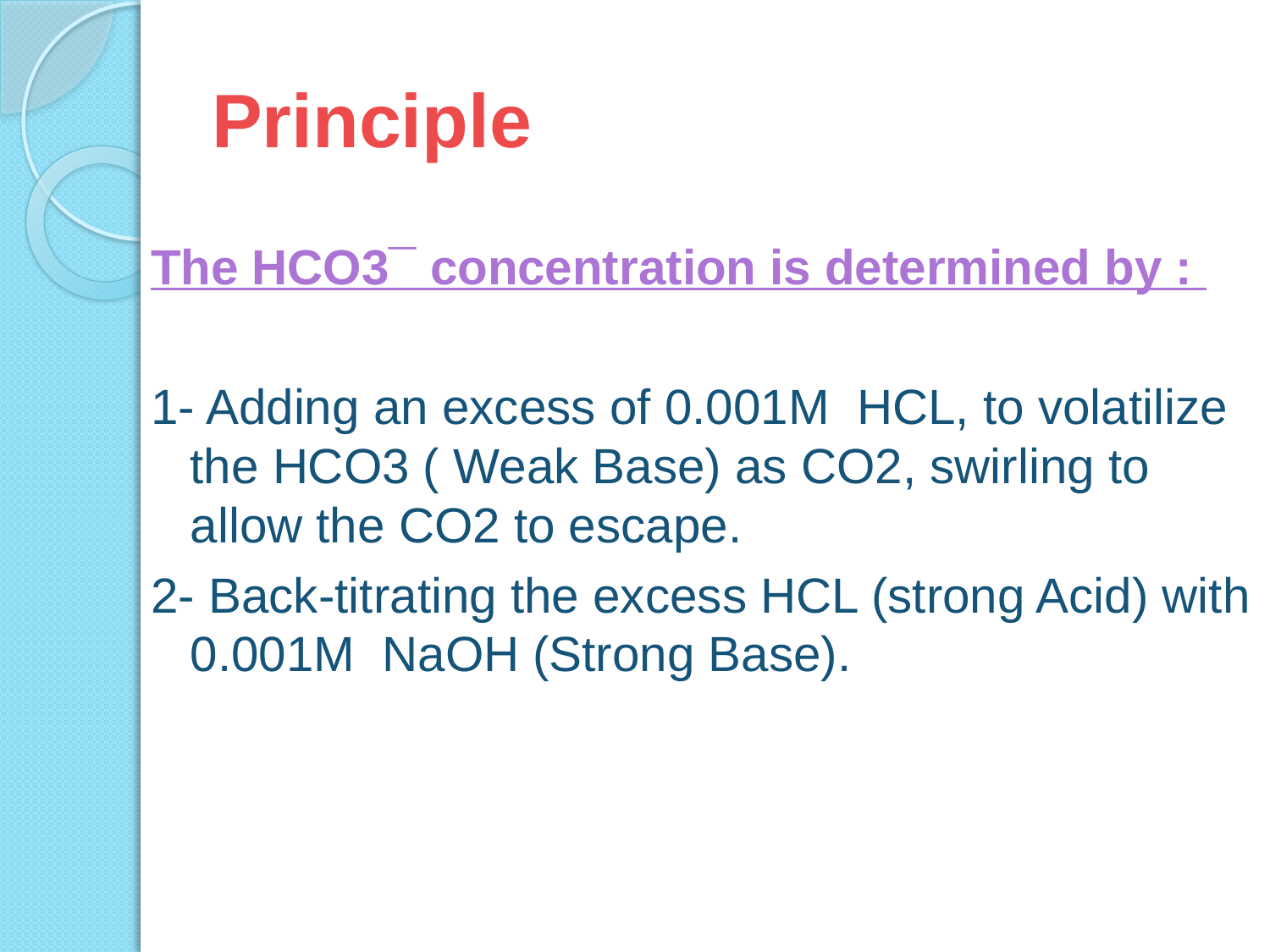

# Principle
The HCO3¯ concentration is determined by :

1- Adding an excess of 0.001M  HCL, to volatilize the HCO3 ( Weak Base) as CO2, swirling to allow the CO2 to escape.
2- Back-titrating the excess HCL (strong Acid) with 0.001M  NaOH (Strong Base).